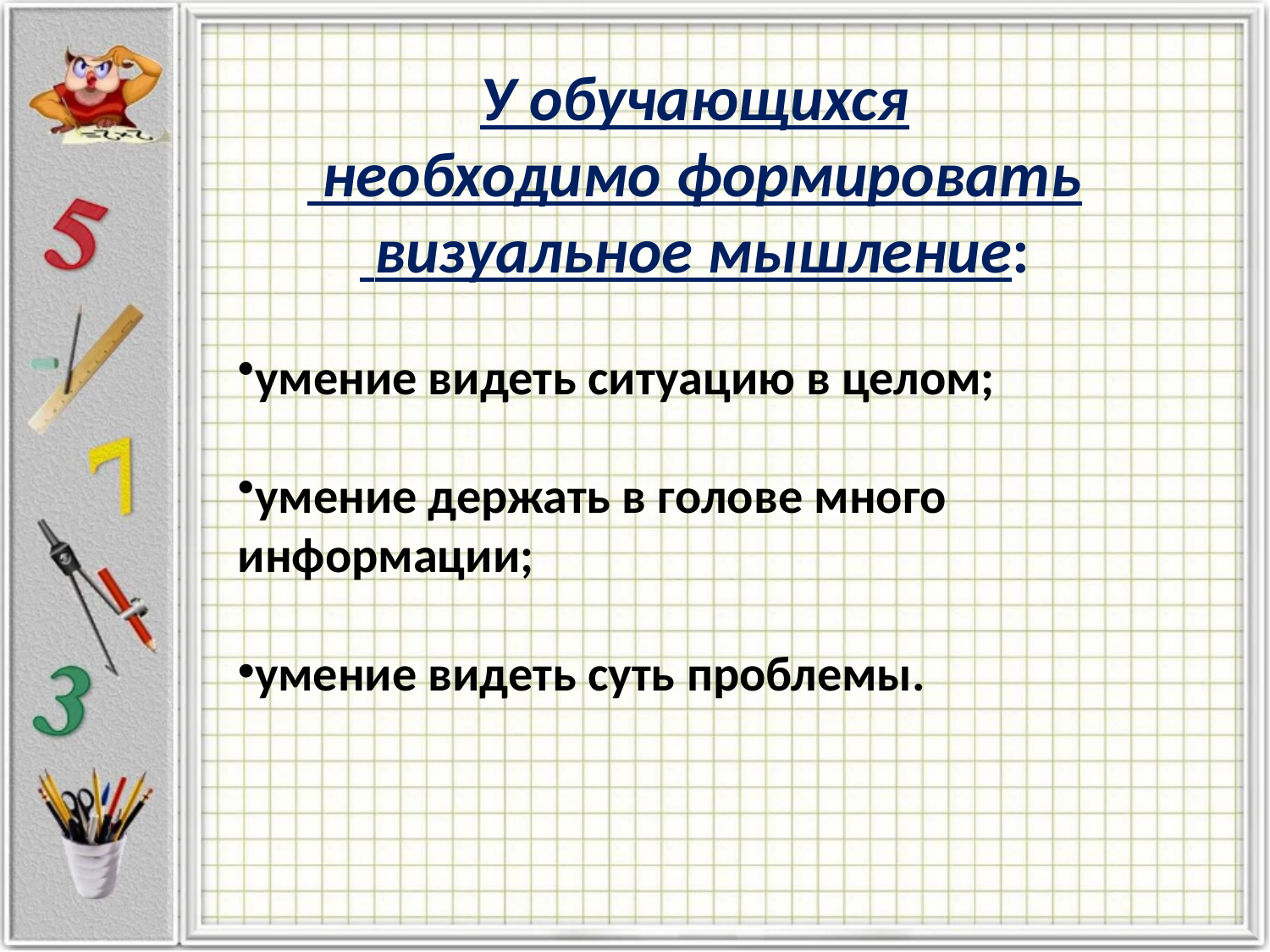

У обучающихся
 необходимо формировать
 визуальное мышление:

умение видеть ситуацию в целом;

умение держать в голове много информации;

умение видеть суть проблемы.